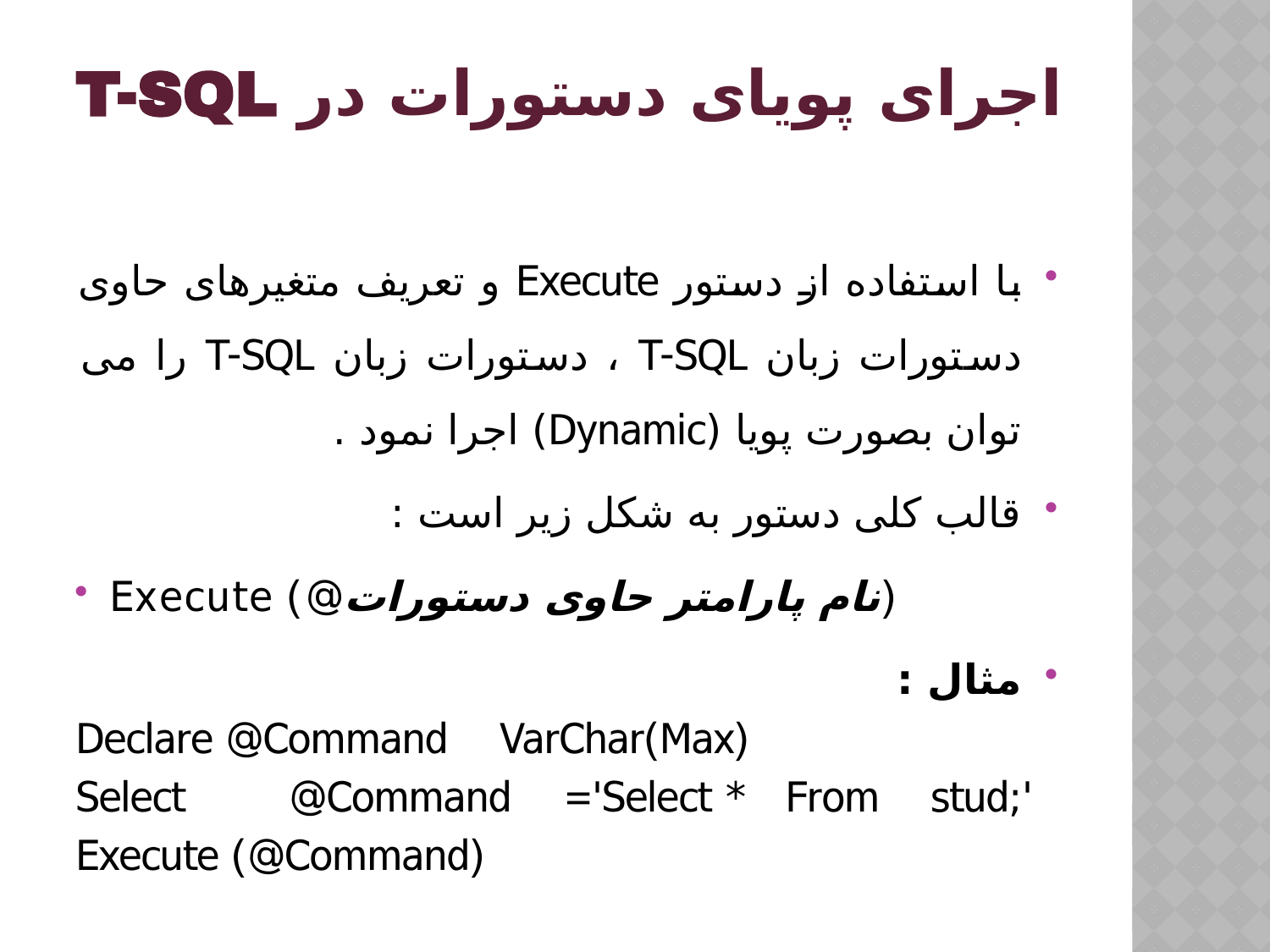

# اجرای پویای دستورات در T-SQL
با استفاده از دستور Execute و تعریف متغیرهای حاوی دستورات زبان T-SQL ، دستورات زبان T-SQL را می توان بصورت پویا (Dynamic) اجرا نمود .
قالب کلی دستور به شکل زیر است :
Execute (@نام پارامتر حاوی دستورات)
مثال :
Declare @Command    VarChar(Max)
Select	@Command    ='Select *   From    stud;'
Execute (@Command)